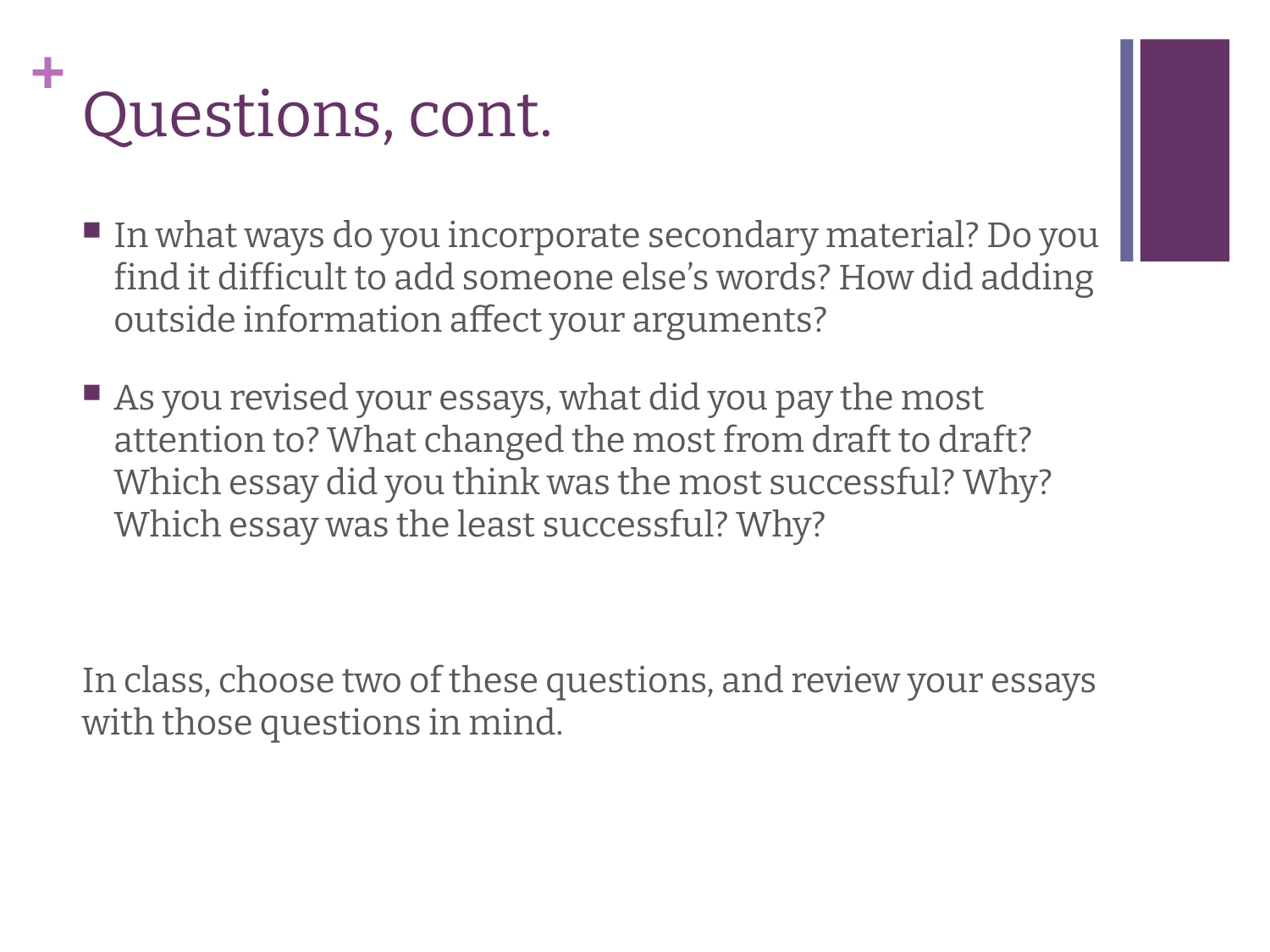

# Questions, cont.
In what ways do you incorporate secondary material? Do you find it difficult to add someone else’s words? How did adding outside information affect your arguments?
As you revised your essays, what did you pay the most attention to? What changed the most from draft to draft? Which essay did you think was the most successful? Why? Which essay was the least successful? Why?

In class, choose two of these questions, and review your essays with those questions in mind.